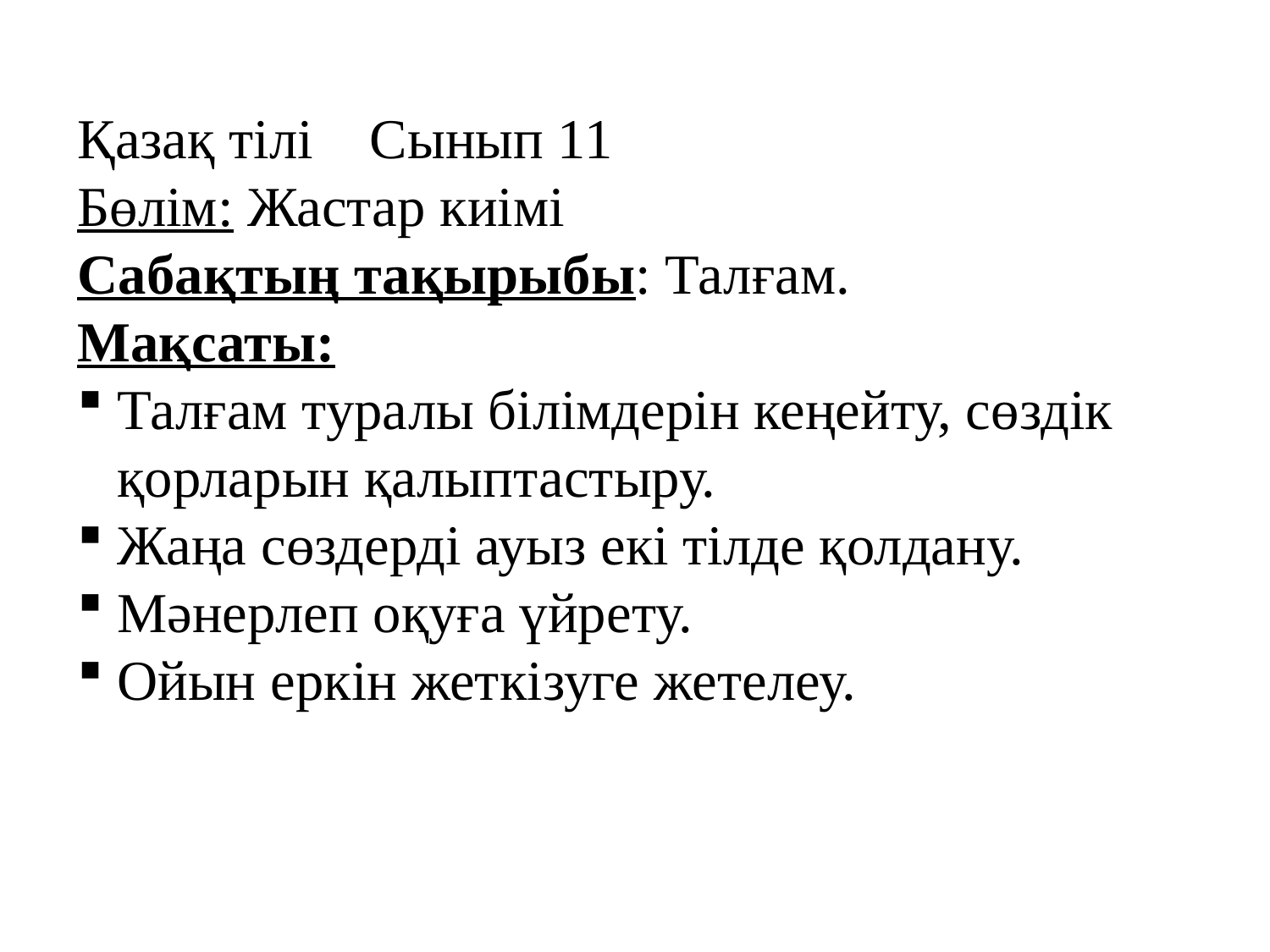

Қазақ тілі    Сынып 11
Бөлім: Жастар киімі
Сабақтың тақырыбы: Талғам.
Мақсаты:
Талғам туралы білімдерін кеңейту, сөздік қорларын қалыптастыру.
Жаңа сөздерді ауыз екі тілде қолдану.
Мәнерлеп оқуға үйрету.
Ойын еркін жеткізуге жетелеу.